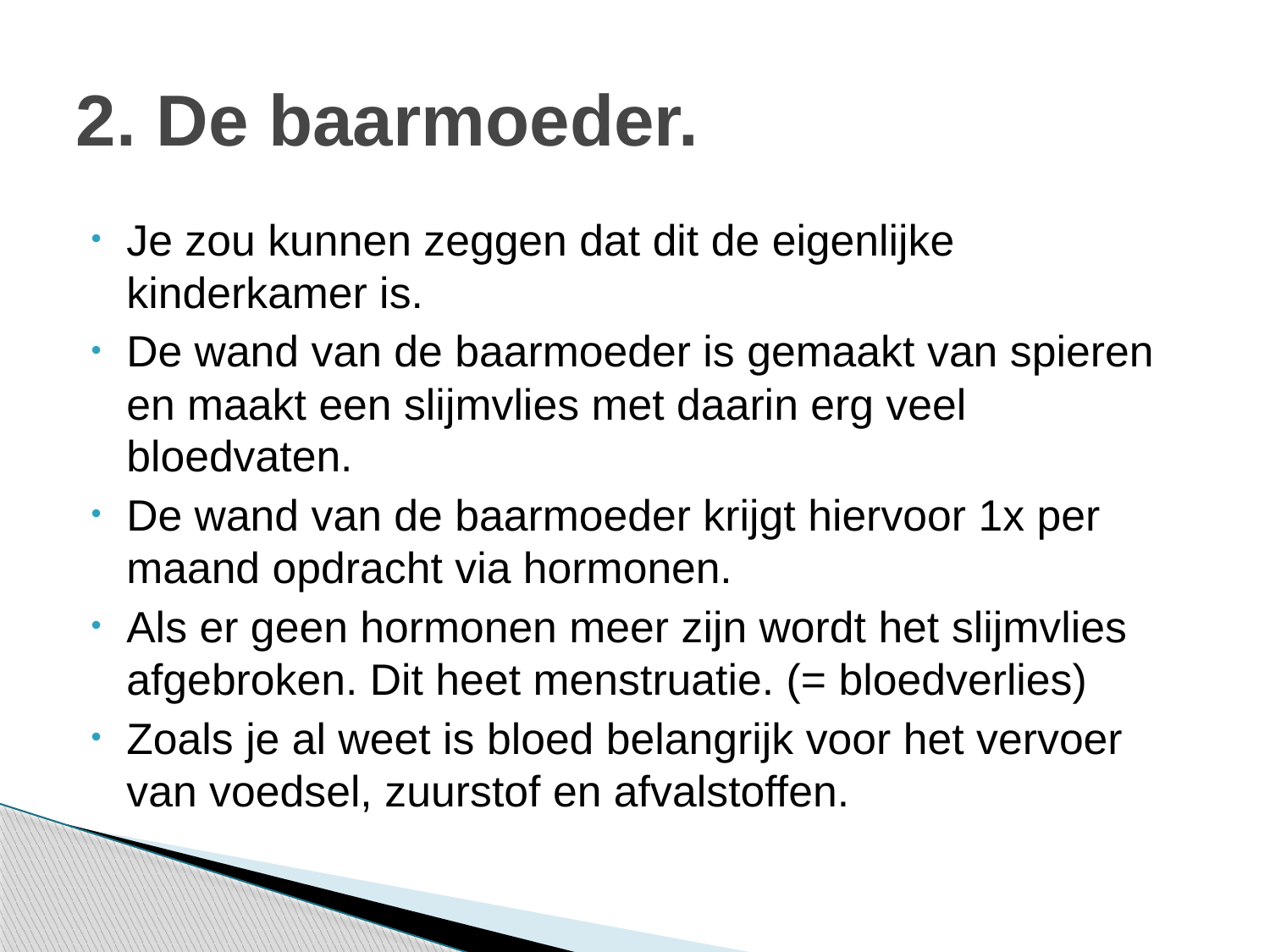

# 2. De baarmoeder.
Je zou kunnen zeggen dat dit de eigenlijke kinderkamer is.
De wand van de baarmoeder is gemaakt van spieren en maakt een slijmvlies met daarin erg veel bloedvaten.
De wand van de baarmoeder krijgt hiervoor 1x per maand opdracht via hormonen.
Als er geen hormonen meer zijn wordt het slijmvlies afgebroken. Dit heet menstruatie. (= bloedverlies)
Zoals je al weet is bloed belangrijk voor het vervoer van voedsel, zuurstof en afvalstoffen.